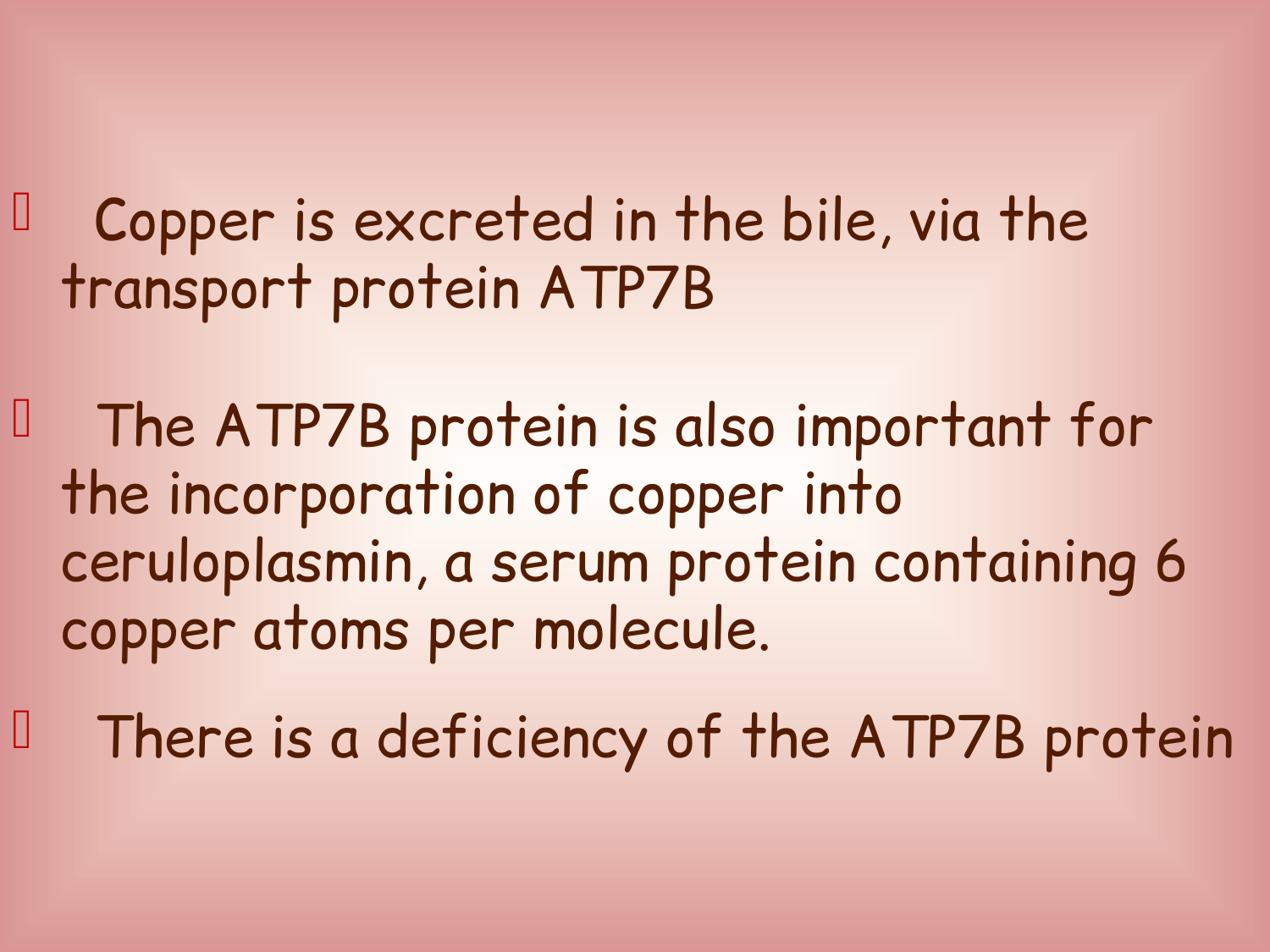

Copper is excreted in the bile, via the transport protein ATP7B

  The ATP7B protein is also important for the incorporation of copper into ceruloplasmin, a serum protein containing 6 copper atoms per molecule.

  There is a deficiency of the ATP7B protein